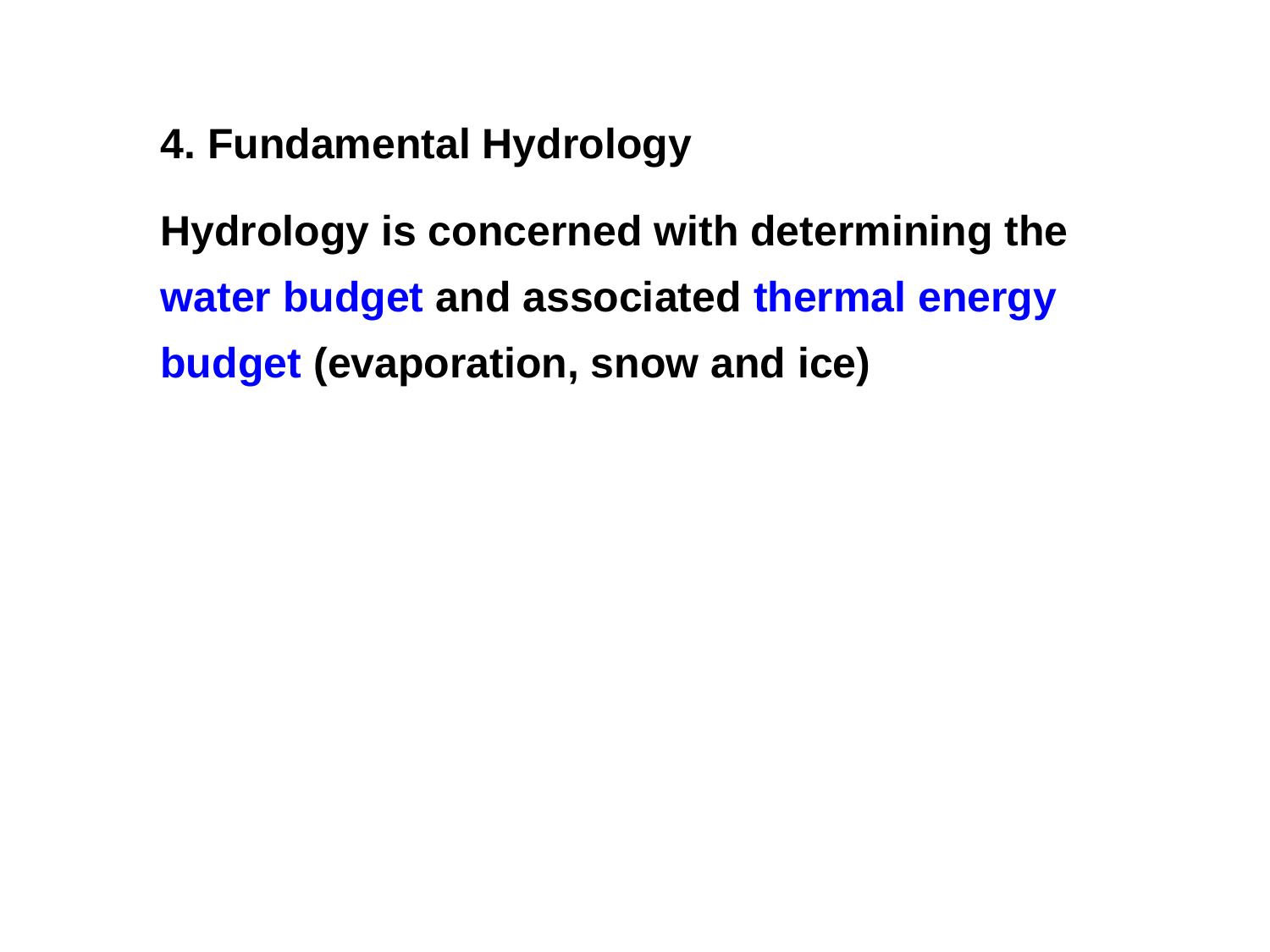

4. Fundamental Hydrology
Hydrology is concerned with determining the water budget and associated thermal energy budget (evaporation, snow and ice)